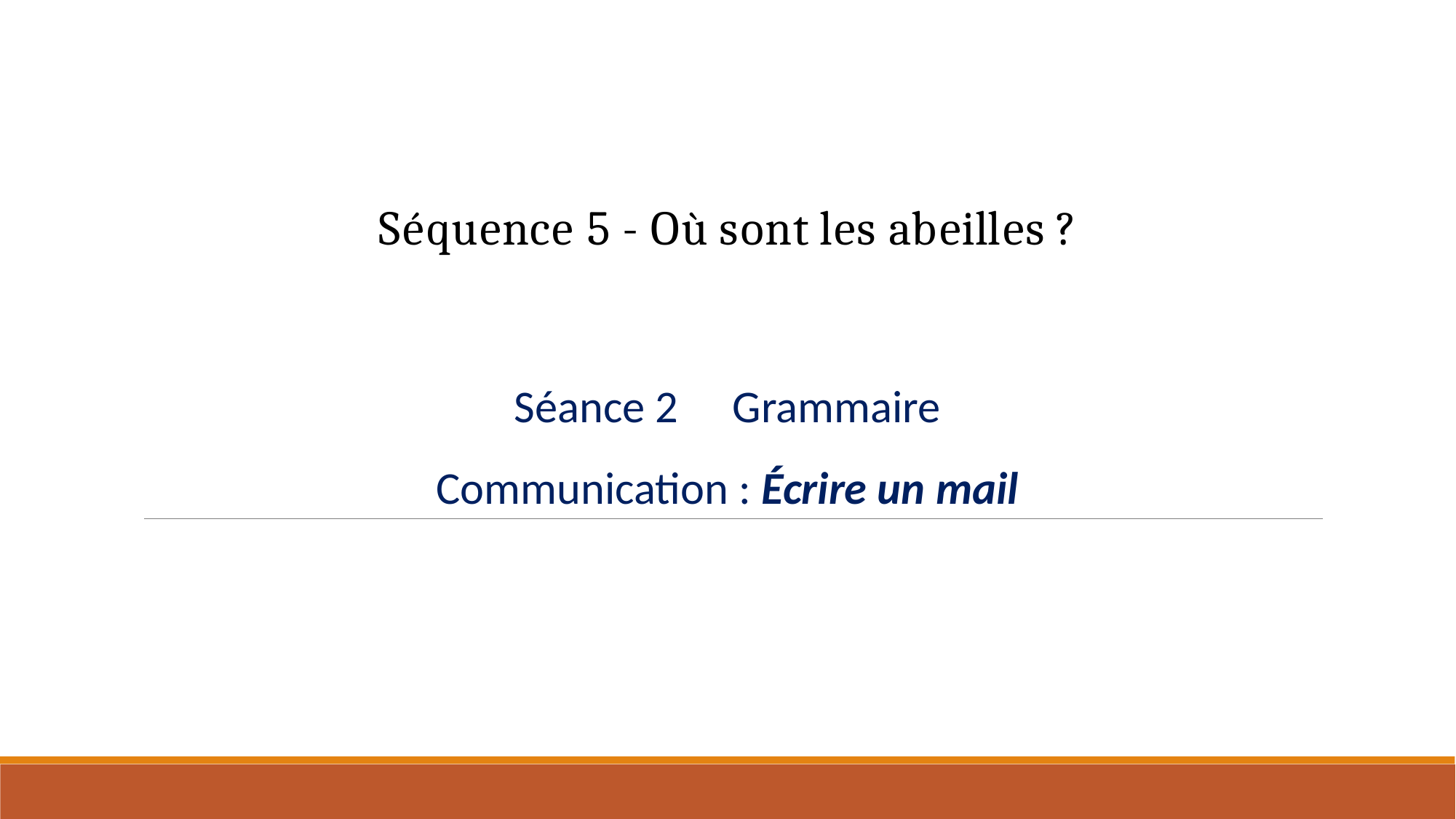

Séquence 5 - Où sont les abeilles ?
Séance 2	Grammaire
Communication : Écrire un mail